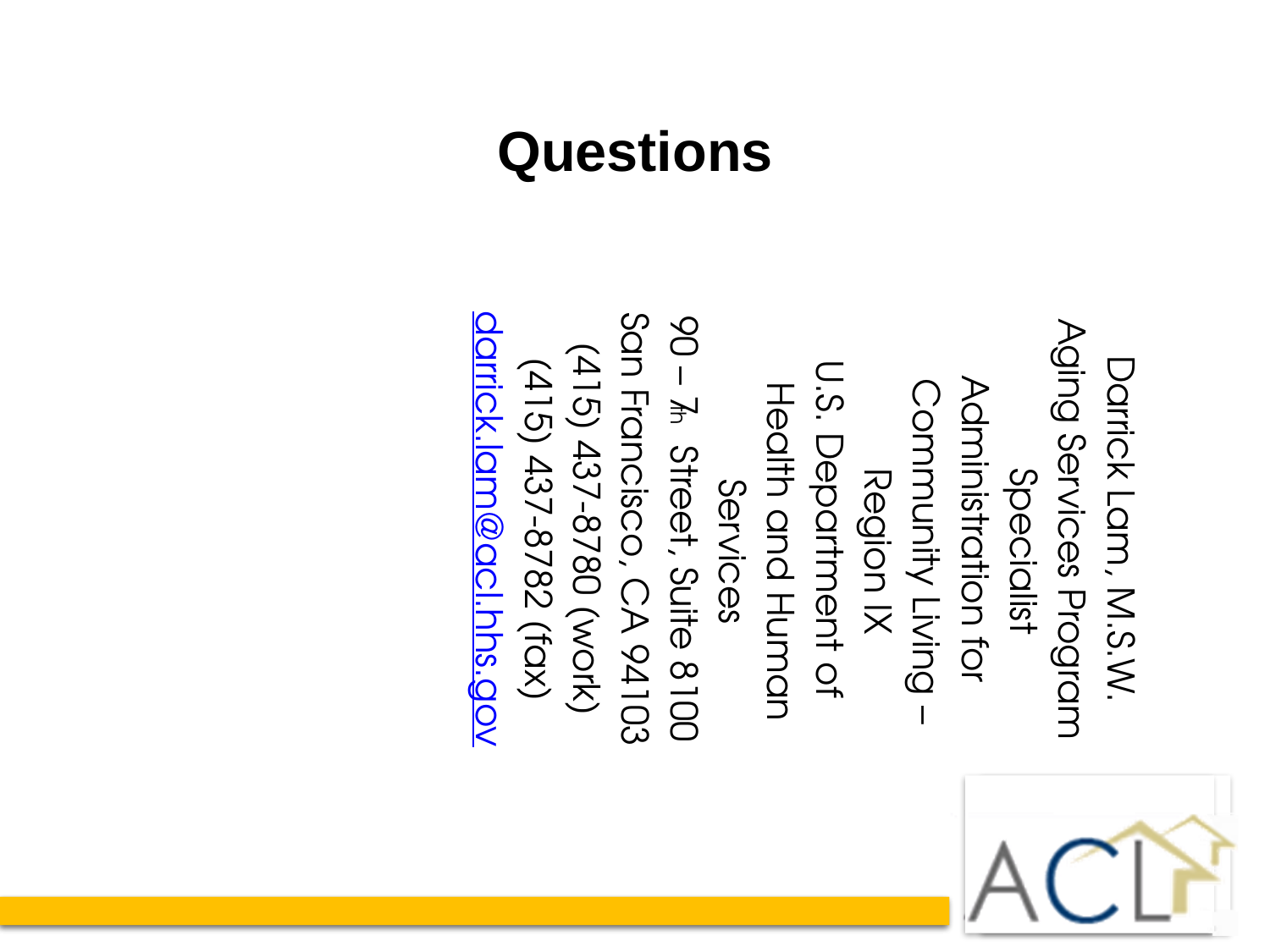

Questions
Darrick Lam, M.S.W.
Aging Services Program Specialist
Administration for Community Living – Region IX
U.S. Department of Health and Human Services
90 – 7th Street, Suite 8100
San Francisco, CA 94103
(415) 437-8780 (work)
(415) 437-8782 (fax)
darrick.lam@acl.hhs.gov